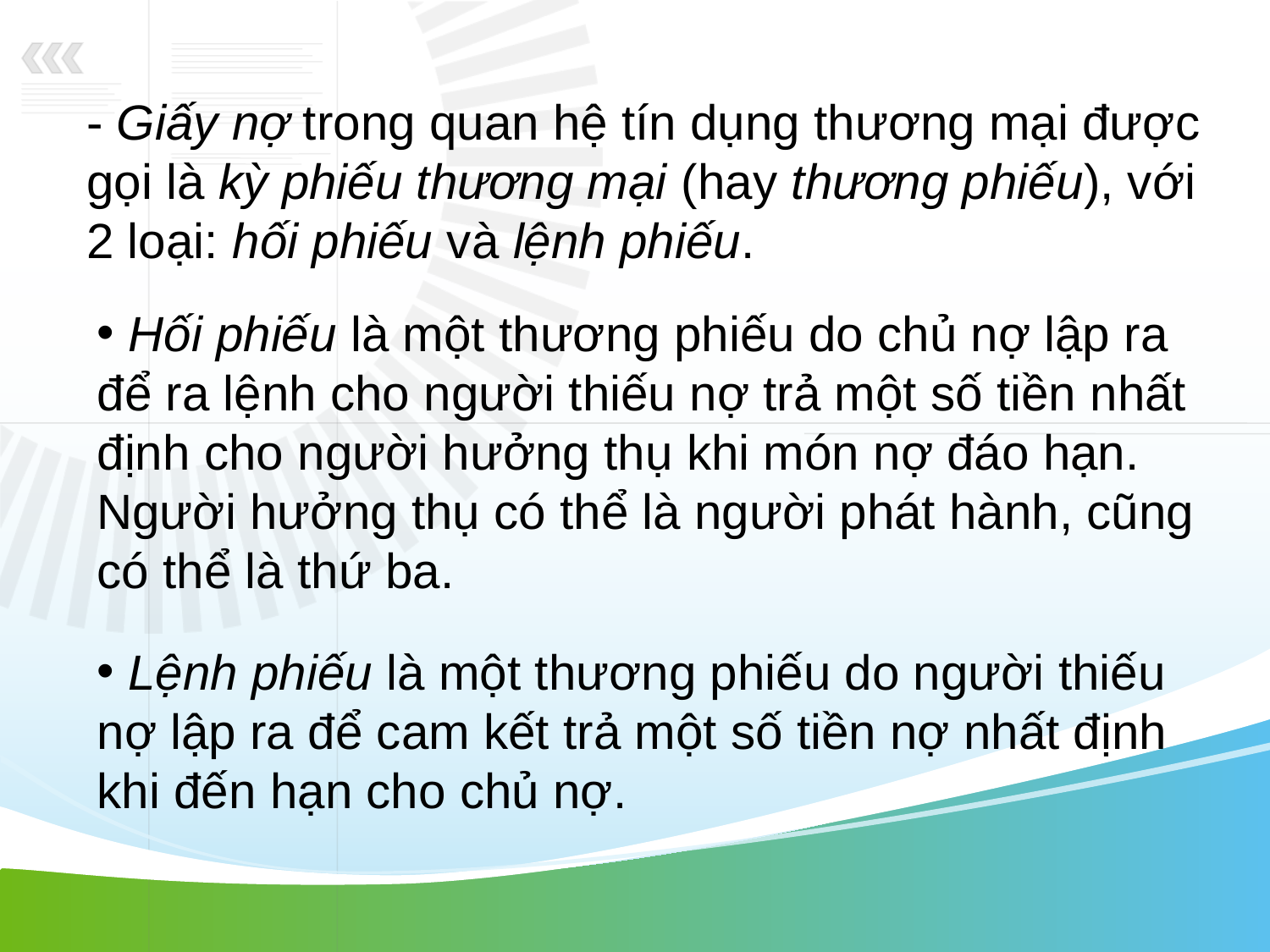

- Giấy nợ trong quan hệ tín dụng thương mại được gọi là kỳ phiếu thương mại (hay thương phiếu), với 2 loại: hối phiếu và lệnh phiếu.
 Hối phiếu là một thương phiếu do chủ nợ lập ra để ra lệnh cho người thiếu nợ trả một số tiền nhất định cho người hưởng thụ khi món nợ đáo hạn. Người hưởng thụ có thể là người phát hành, cũng có thể là thứ ba.
 Lệnh phiếu là một thương phiếu do người thiếu nợ lập ra để cam kết trả một số tiền nợ nhất định khi đến hạn cho chủ nợ.